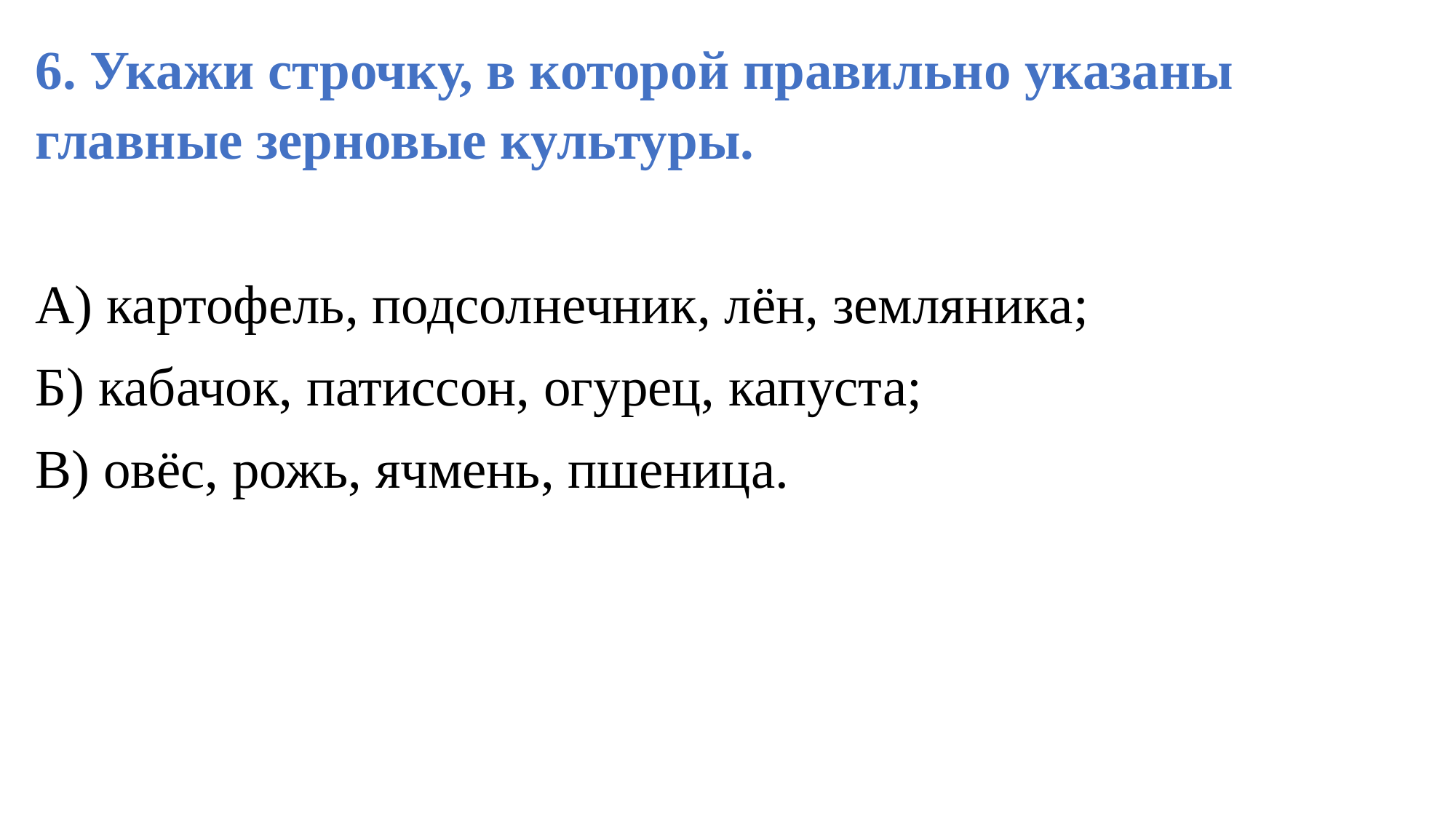

6. Укажи строчку, в которой правильно указаны главные зерновые культуры.

А) картофель, подсолнечник, лён, земляника;
Б) кабачок, патиссон, огурец, капуста;
В) овёс, рожь, ячмень, пшеница.